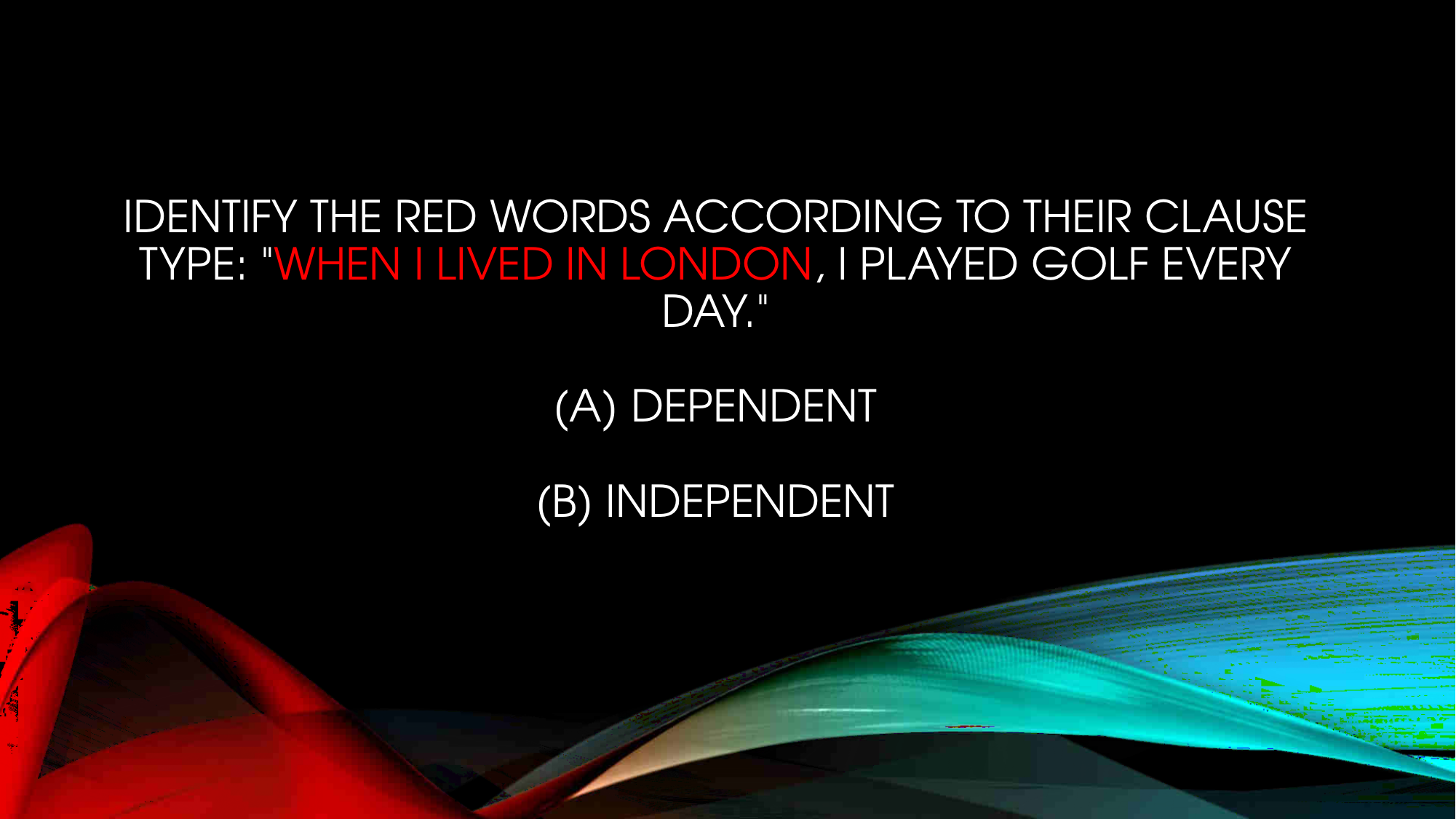

IDENTIFY THE RED WORDS ACCORDING TO THEIR CLAUSE  TYPE: "WHEN I LIVED IN LONDON, I PLAYED GOLF EVERY  DAY."
DEPENDENT
INDEPENDENT